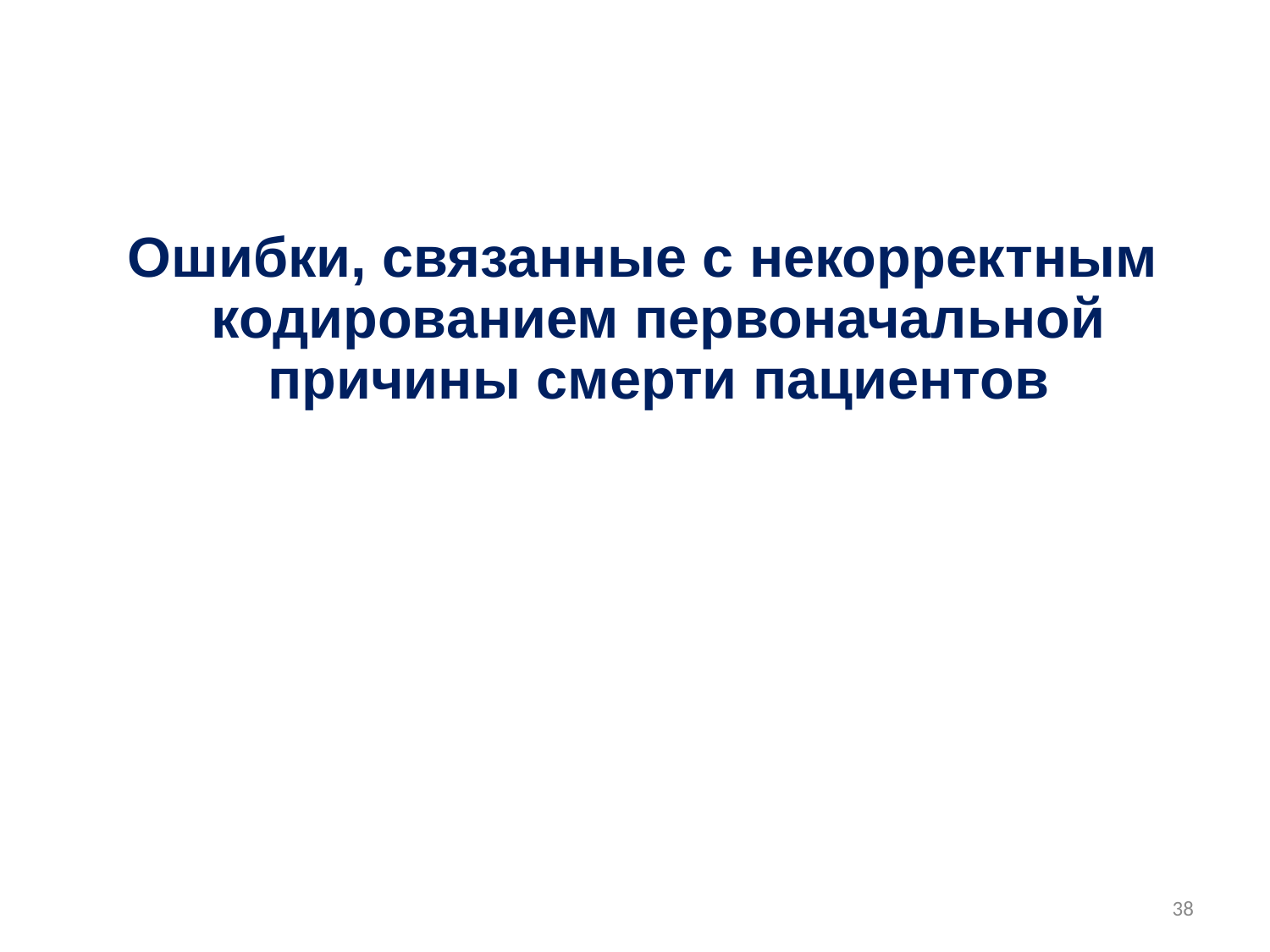

Ошибки, связанные с некорректным кодированием первоначальной причины смерти пациентов

38